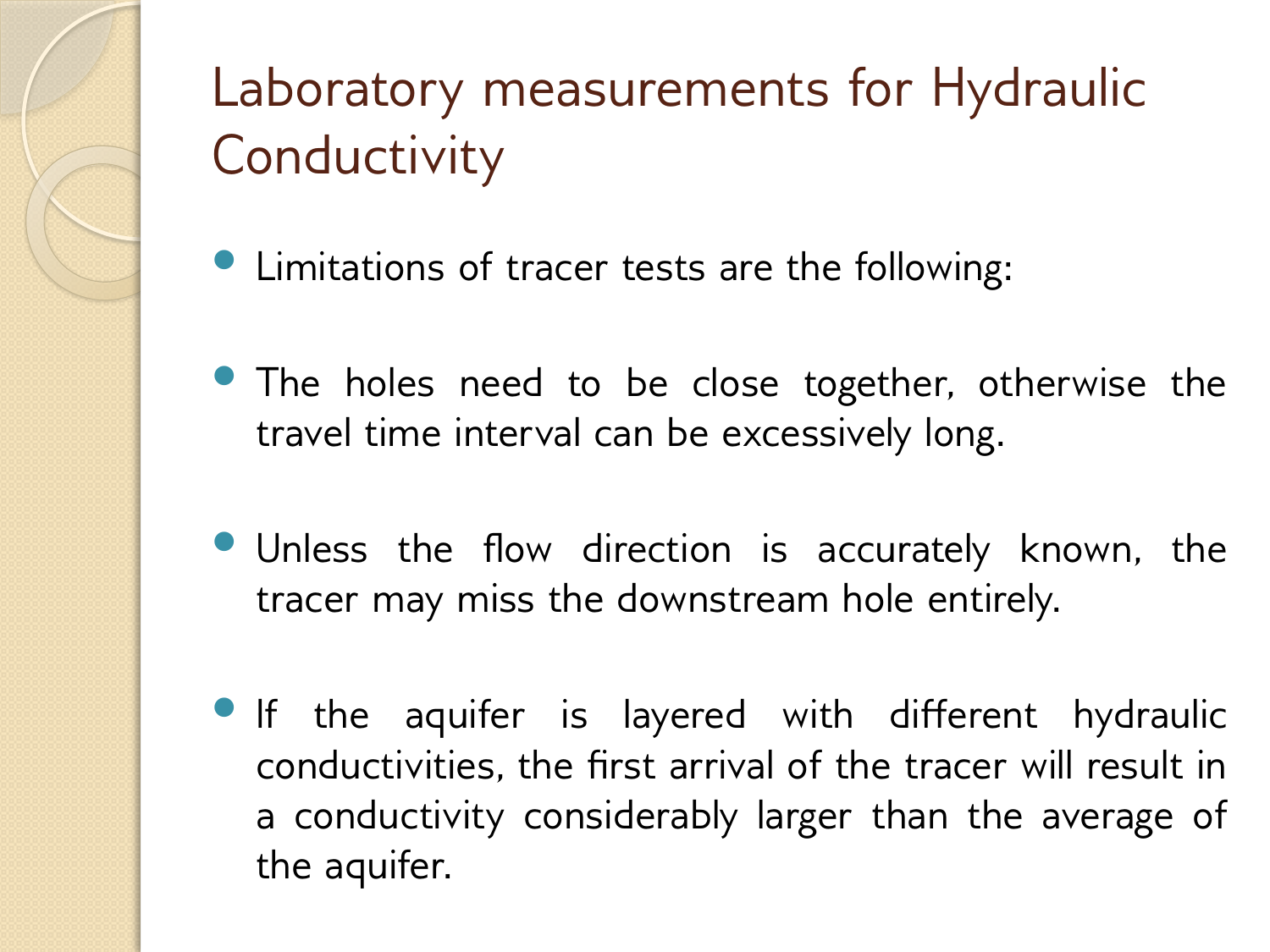

# Laboratory measurements for Hydraulic Conductivity
Limitations of tracer tests are the following:

The holes need to be close together, otherwise the travel time interval can be excessively long.

Unless the flow direction is accurately known, the tracer may miss the downstream hole entirely.

If the aquifer is layered with different hydraulic conductivities, the first arrival of the tracer will result in a conductivity considerably larger than the average of the aquifer.